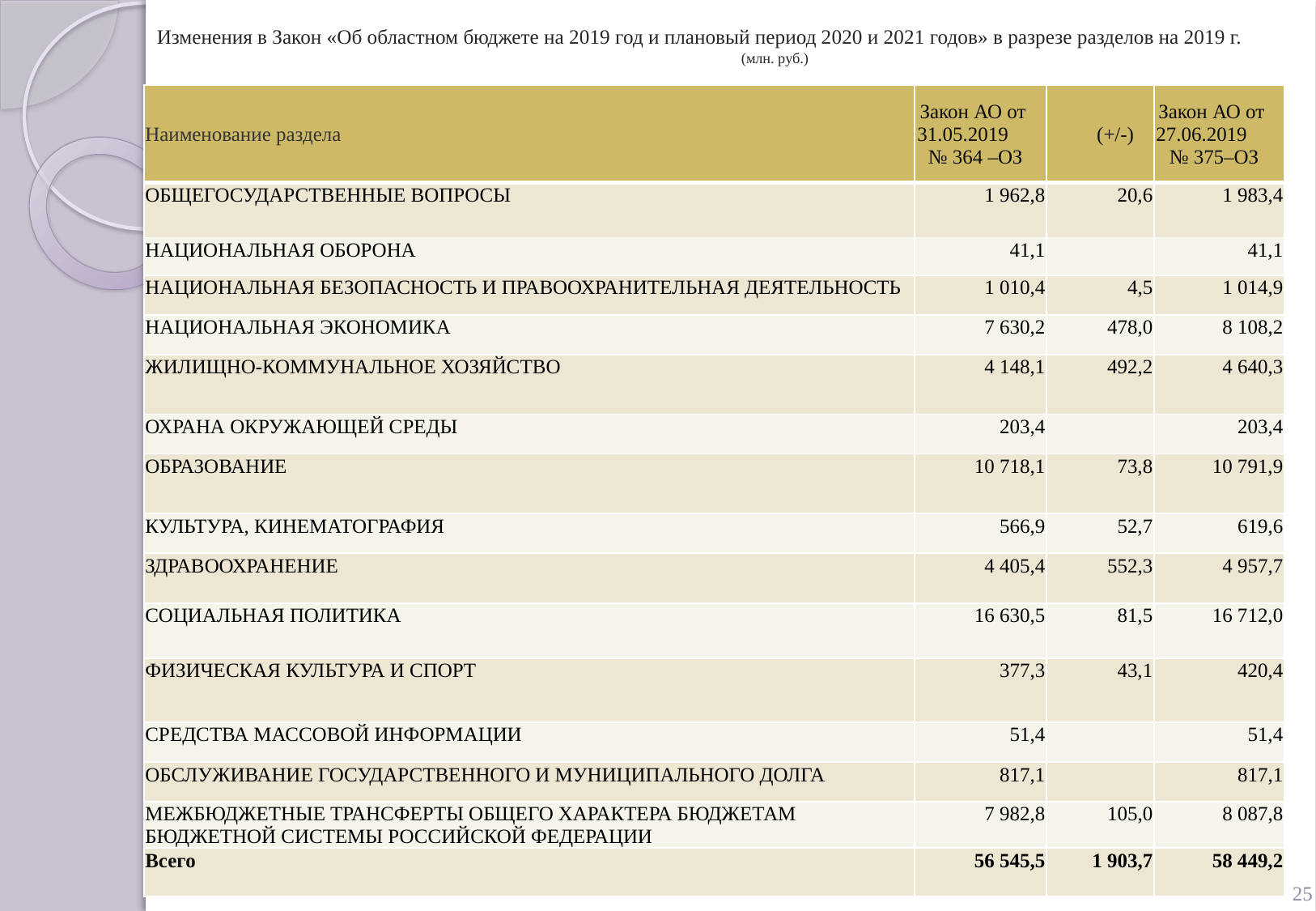

# Изменения в Закон «Об областном бюджете на 2019 год и плановый период 2020 и 2021 годов» в разрезе разделов на 2019 г.                                           (млн. руб.)
| Наименование раздела | Закон АО от 31.05.2019 № 364 –ОЗ | (+/-) | Закон АО от 27.06.2019 № 375–ОЗ |
| --- | --- | --- | --- |
| ОБЩЕГОСУДАРСТВЕННЫЕ ВОПРОСЫ | 1 962,8 | 20,6 | 1 983,4 |
| НАЦИОНАЛЬНАЯ ОБОРОНА | 41,1 |  | 41,1 |
| НАЦИОНАЛЬНАЯ БЕЗОПАСНОСТЬ И ПРАВООХРАНИТЕЛЬНАЯ ДЕЯТЕЛЬНОСТЬ | 1 010,4 | 4,5 | 1 014,9 |
| НАЦИОНАЛЬНАЯ ЭКОНОМИКА | 7 630,2 | 478,0 | 8 108,2 |
| ЖИЛИЩНО-КОММУНАЛЬНОЕ ХОЗЯЙСТВО | 4 148,1 | 492,2 | 4 640,3 |
| ОХРАНА ОКРУЖАЮЩЕЙ СРЕДЫ | 203,4 |  | 203,4 |
| ОБРАЗОВАНИЕ | 10 718,1 | 73,8 | 10 791,9 |
| КУЛЬТУРА, КИНЕМАТОГРАФИЯ | 566,9 | 52,7 | 619,6 |
| ЗДРАВООХРАНЕНИЕ | 4 405,4 | 552,3 | 4 957,7 |
| СОЦИАЛЬНАЯ ПОЛИТИКА | 16 630,5 | 81,5 | 16 712,0 |
| ФИЗИЧЕСКАЯ КУЛЬТУРА И СПОРТ | 377,3 | 43,1 | 420,4 |
| СРЕДСТВА МАССОВОЙ ИНФОРМАЦИИ | 51,4 |  | 51,4 |
| ОБСЛУЖИВАНИЕ ГОСУДАРСТВЕННОГО И МУНИЦИПАЛЬНОГО ДОЛГА | 817,1 |  | 817,1 |
| МЕЖБЮДЖЕТНЫЕ ТРАНСФЕРТЫ ОБЩЕГО ХАРАКТЕРА БЮДЖЕТАМ БЮДЖЕТНОЙ СИСТЕМЫ РОССИЙСКОЙ ФЕДЕРАЦИИ | 7 982,8 | 105,0 | 8 087,8 |
| Всего | 56 545,5 | 1 903,7 | 58 449,2 |
25